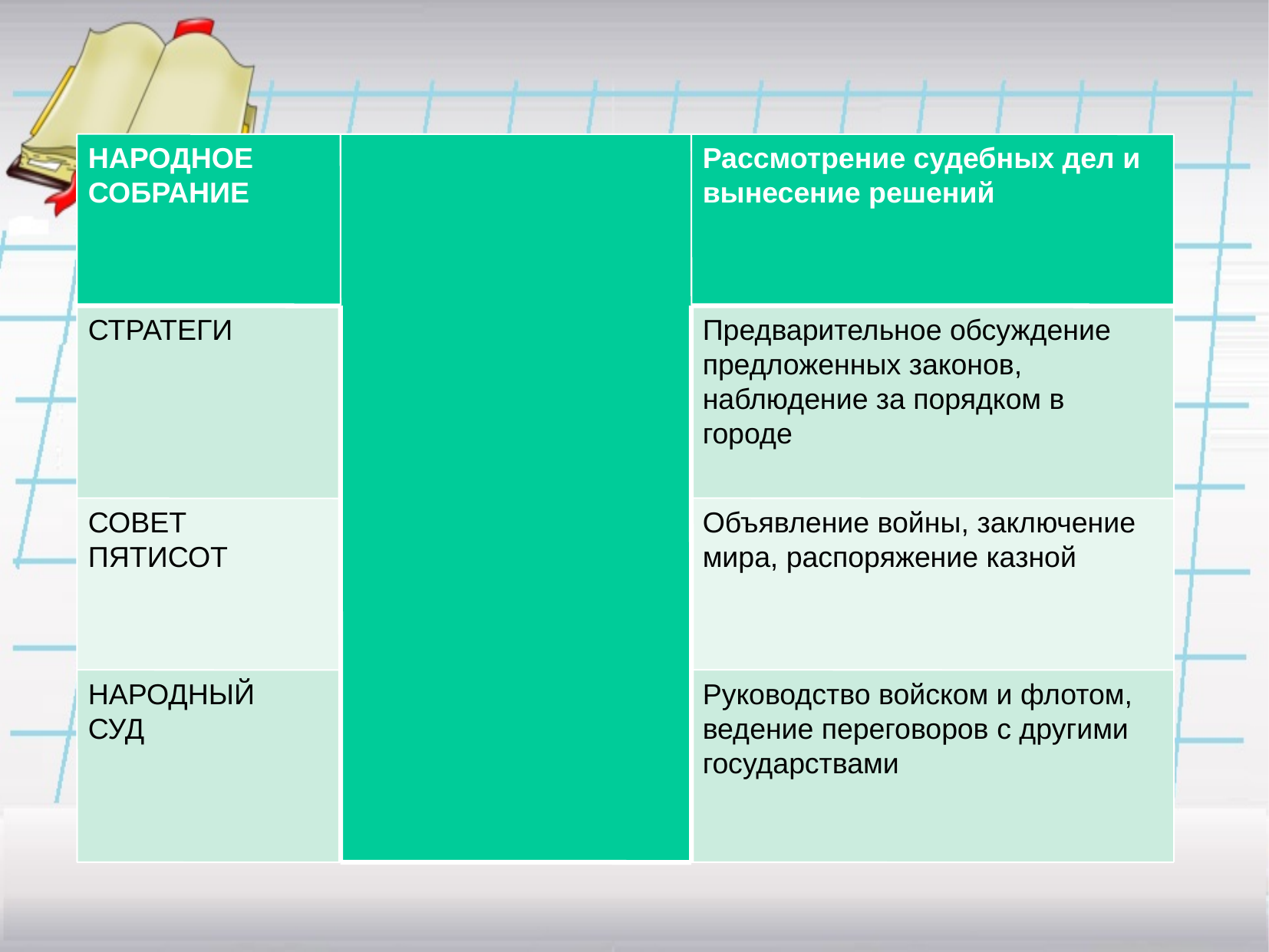

НАРОДНОЕ
СОБРАНИЕ

Рассмотрение судебных дел и вынесение решений

СТРАТЕГИ

Предварительное обсуждение предложенных законов, наблюдение за порядком в городе

СОВЕТ
ПЯТИСОТ

Объявление войны, заключение мира, распоряжение казной

НАРОДНЫЙ
СУД

Руководство войском и флотом, ведение переговоров с другими государствами